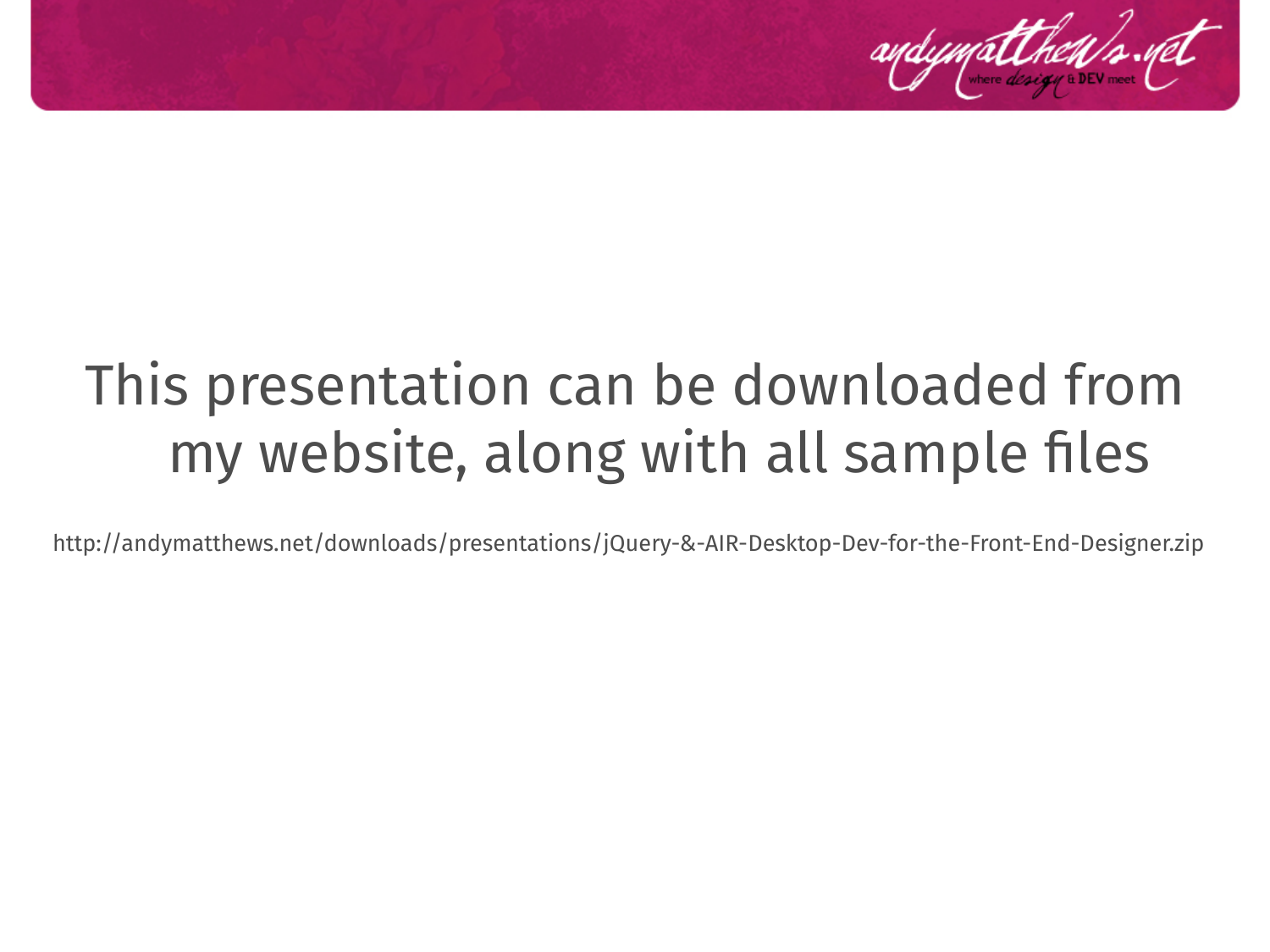

This presentation can be downloaded from my website, along with all sample files
http://andymatthews.net/downloads/presentations/jQuery-&-AIR-Desktop-Dev-for-the-Front-End-Designer.zip